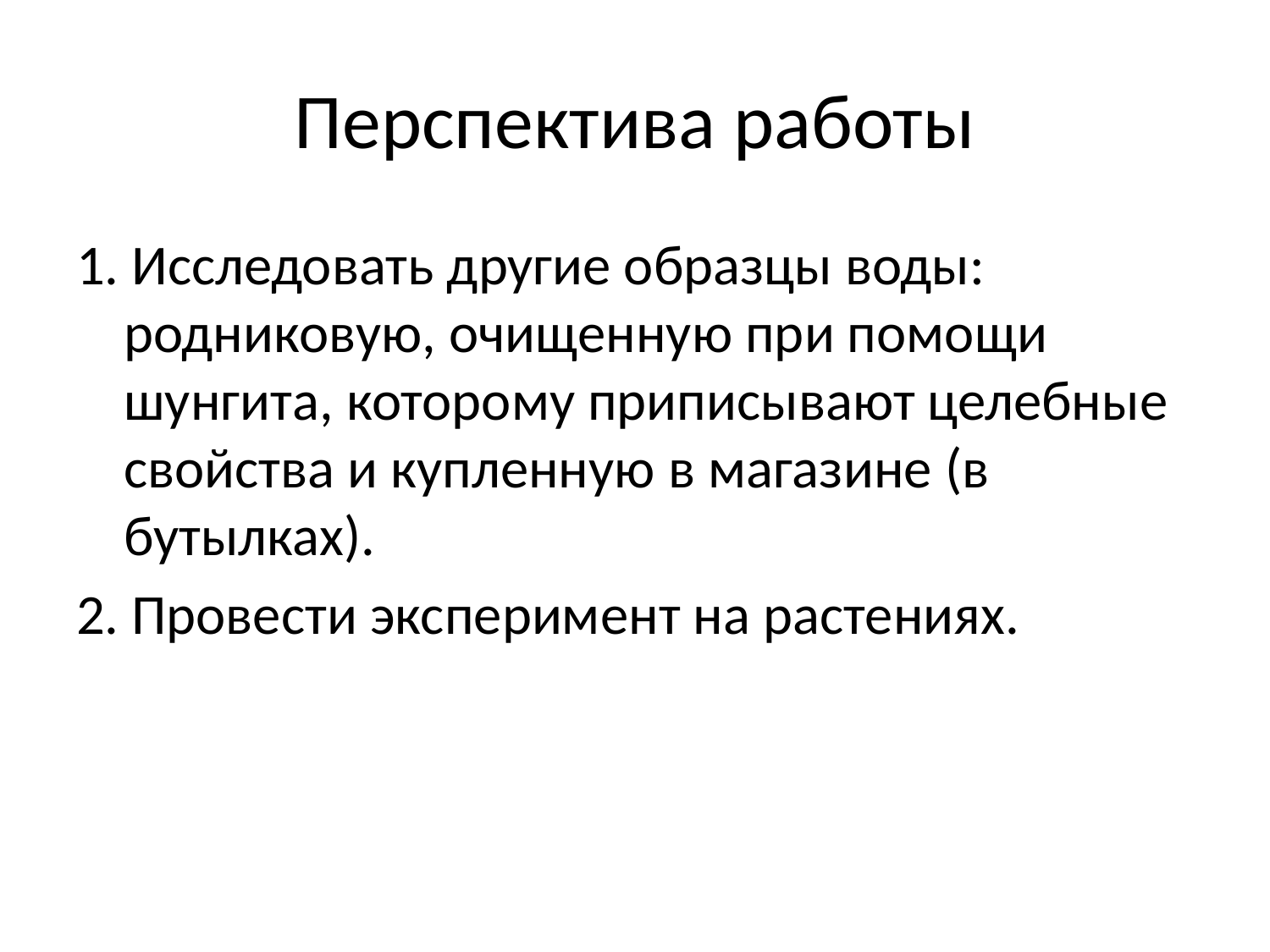

# Перспектива работы
1. Исследовать другие образцы воды: родниковую, очищенную при помощи шунгита, которому приписывают целебные свойства и купленную в магазине (в бутылках).
2. Провести эксперимент на растениях.